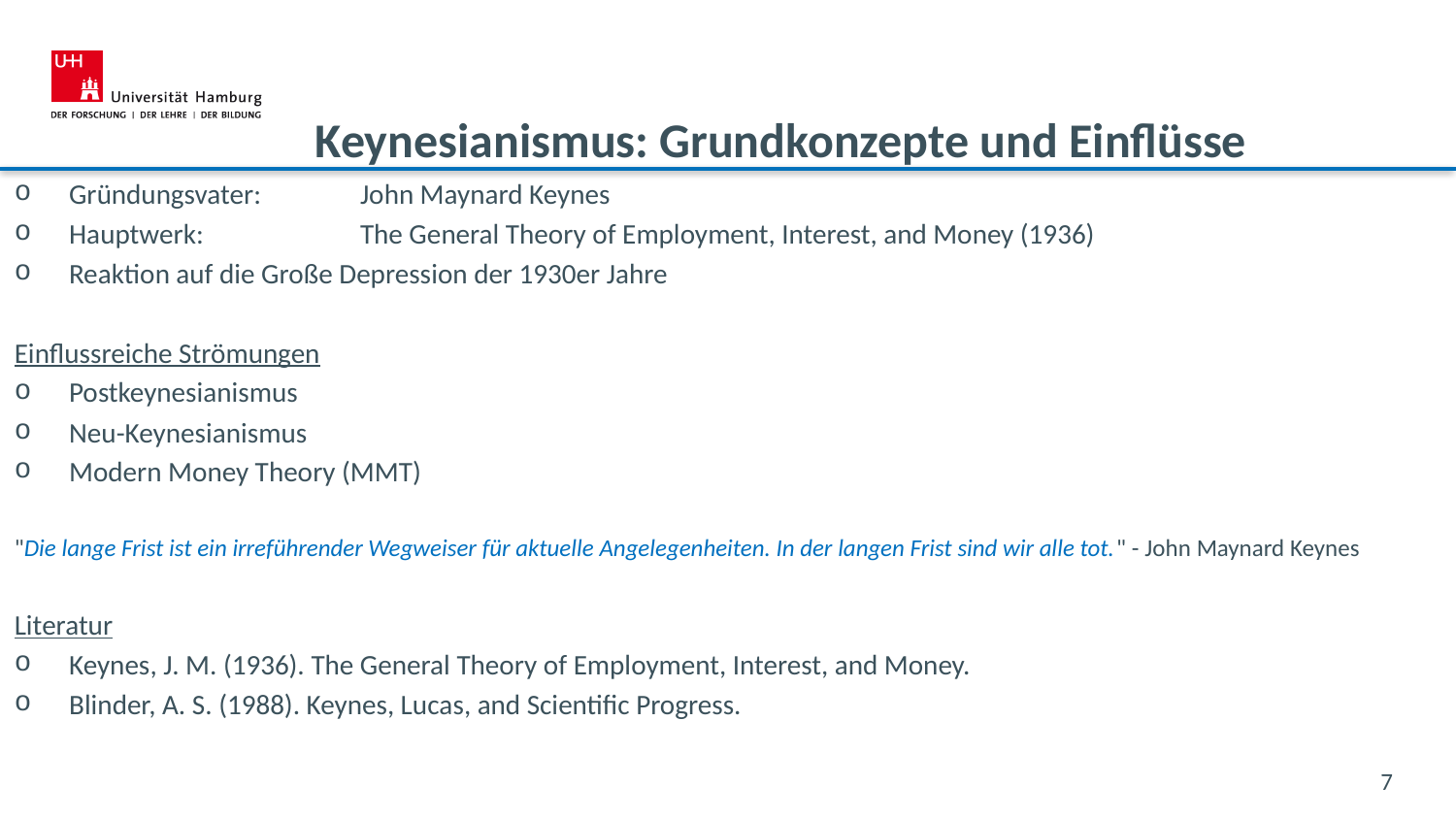

# Keynesianismus: Grundkonzepte und Einflüsse
Gründungsvater: 	John Maynard Keynes
Hauptwerk: 		The General Theory of Employment, Interest, and Money (1936)
Reaktion auf die Große Depression der 1930er Jahre

Einflussreiche Strömungen
Postkeynesianismus
Neu-Keynesianismus
Modern Money Theory (MMT)

"Die lange Frist ist ein irreführender Wegweiser für aktuelle Angelegenheiten. In der langen Frist sind wir alle tot." - John Maynard Keynes

Literatur
Keynes, J. M. (1936). The General Theory of Employment, Interest, and Money.
Blinder, A. S. (1988). Keynes, Lucas, and Scientific Progress.
7